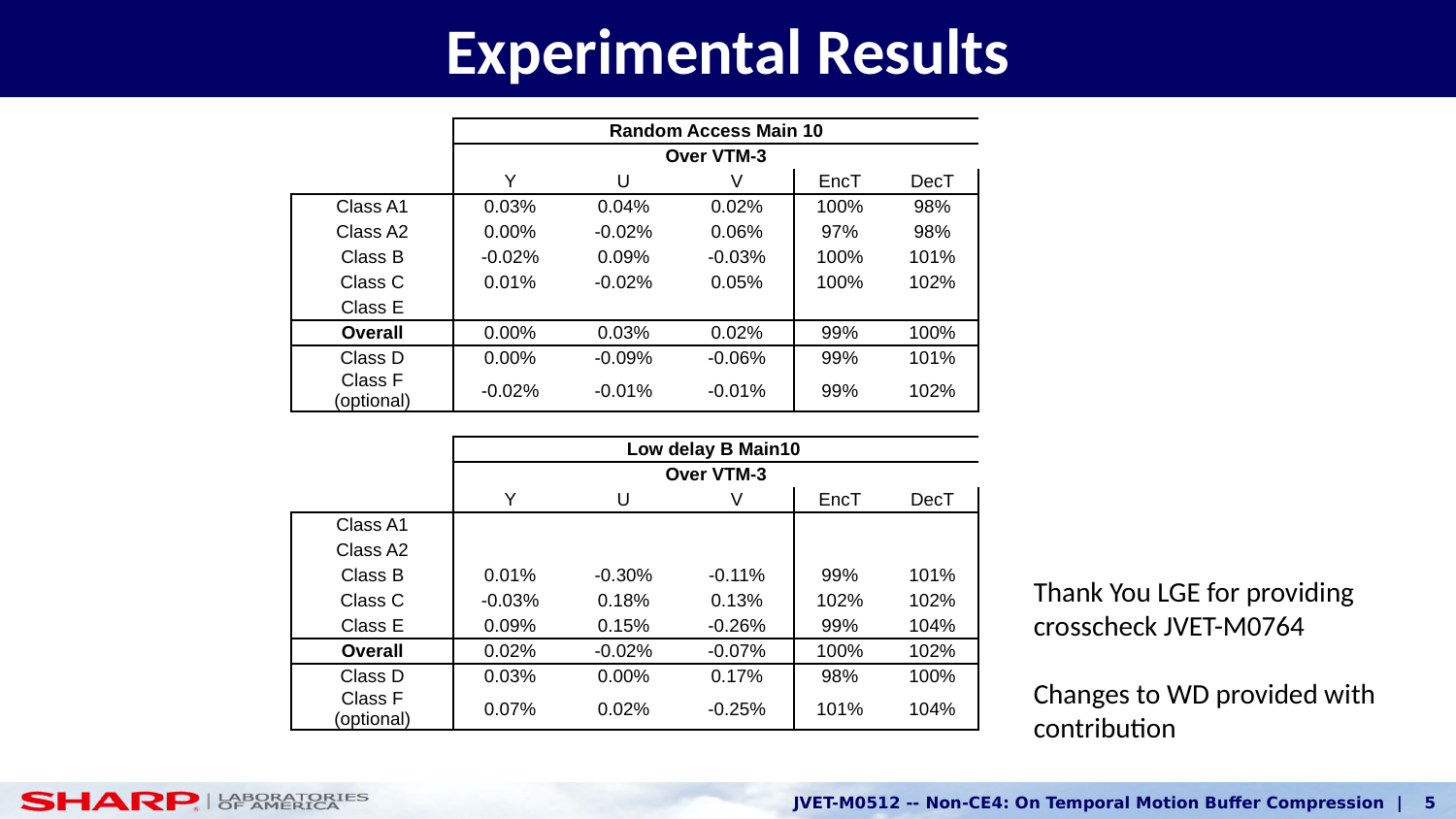

# Experimental Results
|  | Random Access Main 10 |  |  |  |  |
| --- | --- | --- | --- | --- | --- |
|  | Over VTM-3 |  |  |  |  |
|  | Y | U | V | EncT | DecT |
| Class A1 | 0.03% | 0.04% | 0.02% | 100% | 98% |
| Class A2 | 0.00% | -0.02% | 0.06% | 97% | 98% |
| Class B | -0.02% | 0.09% | -0.03% | 100% | 101% |
| Class C | 0.01% | -0.02% | 0.05% | 100% | 102% |
| Class E |  |  |  |  |  |
| Overall | 0.00% | 0.03% | 0.02% | 99% | 100% |
| Class D | 0.00% | -0.09% | -0.06% | 99% | 101% |
| Class F (optional) | -0.02% | -0.01% | -0.01% | 99% | 102% |
|  |  |  |  |  |  |
|  | Low delay B Main10 |  |  |  |  |
|  | Over VTM-3 |  |  |  |  |
|  | Y | U | V | EncT | DecT |
| Class A1 |  |  |  |  |  |
| Class A2 |  |  |  |  |  |
| Class B | 0.01% | -0.30% | -0.11% | 99% | 101% |
| Class C | -0.03% | 0.18% | 0.13% | 102% | 102% |
| Class E | 0.09% | 0.15% | -0.26% | 99% | 104% |
| Overall | 0.02% | -0.02% | -0.07% | 100% | 102% |
| Class D | 0.03% | 0.00% | 0.17% | 98% | 100% |
| Class F (optional) | 0.07% | 0.02% | -0.25% | 101% | 104% |
Thank You LGE for providing crosscheck JVET-M0764

Changes to WD provided with contribution